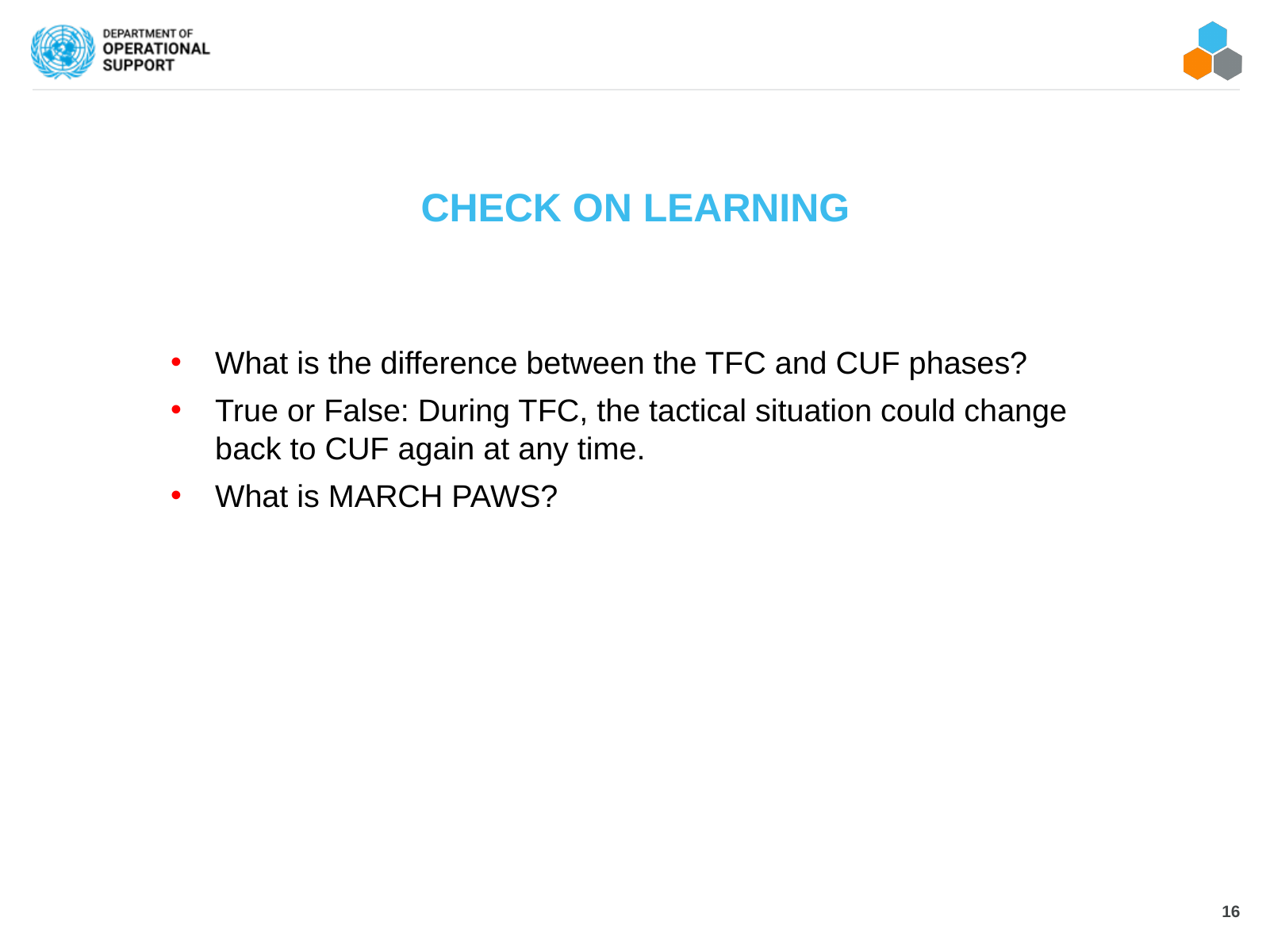

CHECK ON LEARNING

What is the difference between the TFC and CUF phases?
True or False: During TFC, the tactical situation could change back to CUF again at any time.
What is MARCH PAWS?